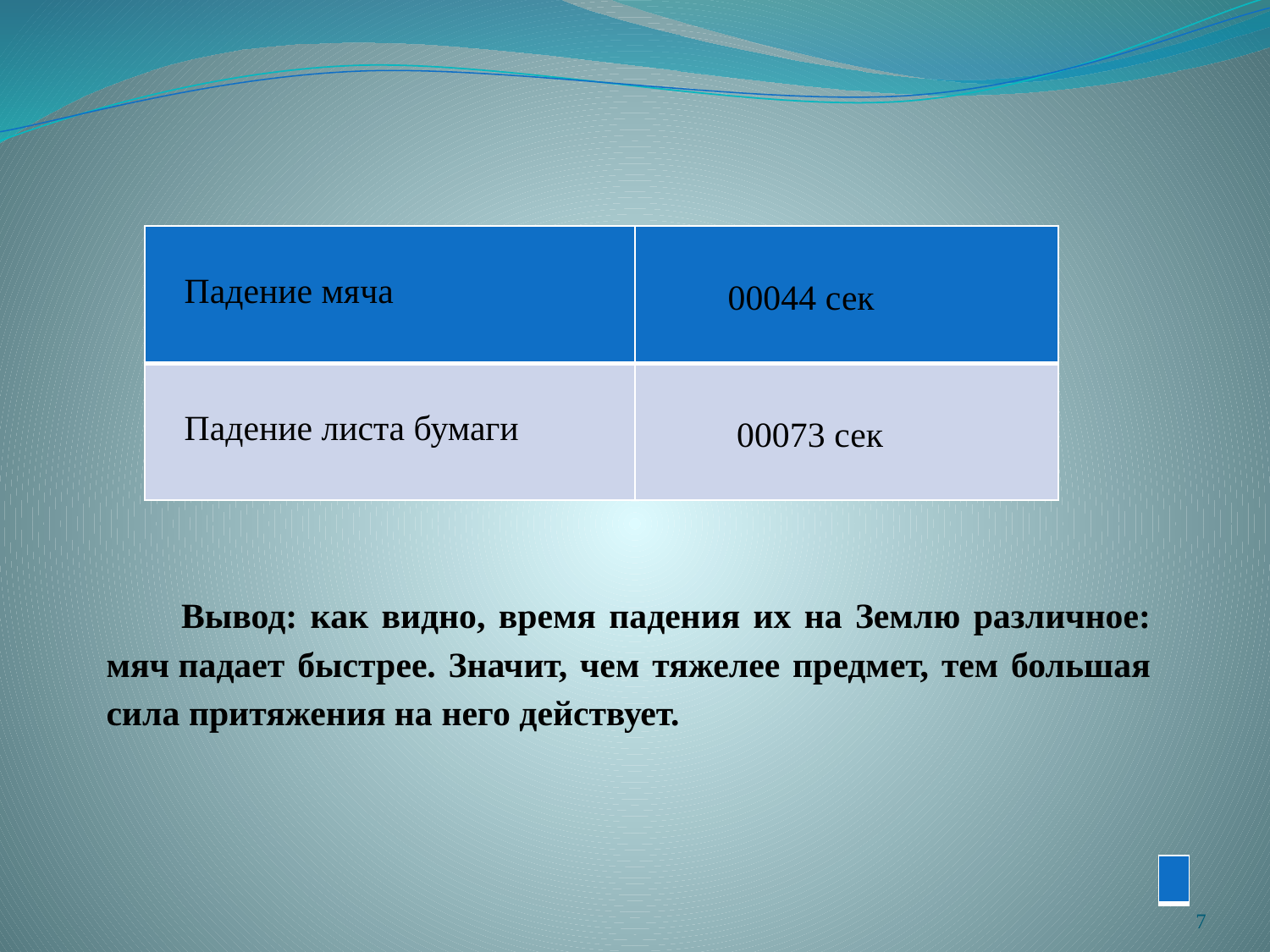

Вывод: как видно, время падения их на Землю различное: мяч падает быстрее. Значит, чем тяжелее предмет, тем большая сила притяжения на него действует.

| Падение мяча | 00044 сек |
| --- | --- |
| Падение листа бумаги | 00073 сек |
|  |
| --- |
7